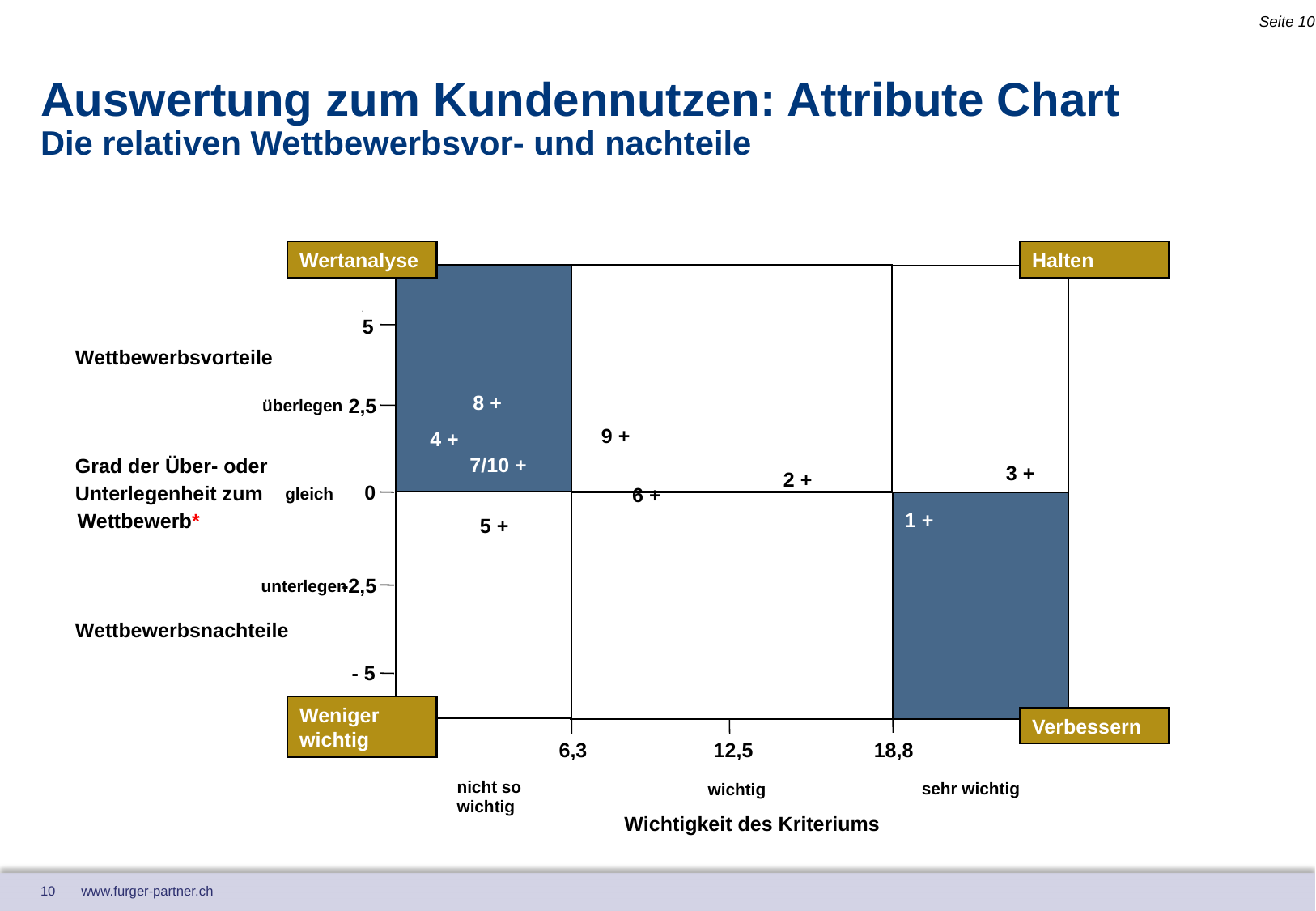

Seite 10
# Auswertung zum Kundennutzen: Attribute Chart Die relativen Wettbewerbsvor- und nachteile
Wertanalyse
Halten

4
5

Wettbewerbsvorteile
8 +
2,5
überlegen

9 +
4 +
7/10 +
Grad der Über- oder
Unterlegenheit zum
Wettbewerb*
3 +
2 +
0
6 +
gleich

1 +
5 +
-2,5
unterlegen
-2

Wettbewerbsnachteile
- 5

Weniger wichtig

Verbessern

6,3
12,5
18,8
nicht so
sehr wichtig
wichtig
wichtig
Wichtigkeit des Kriteriums